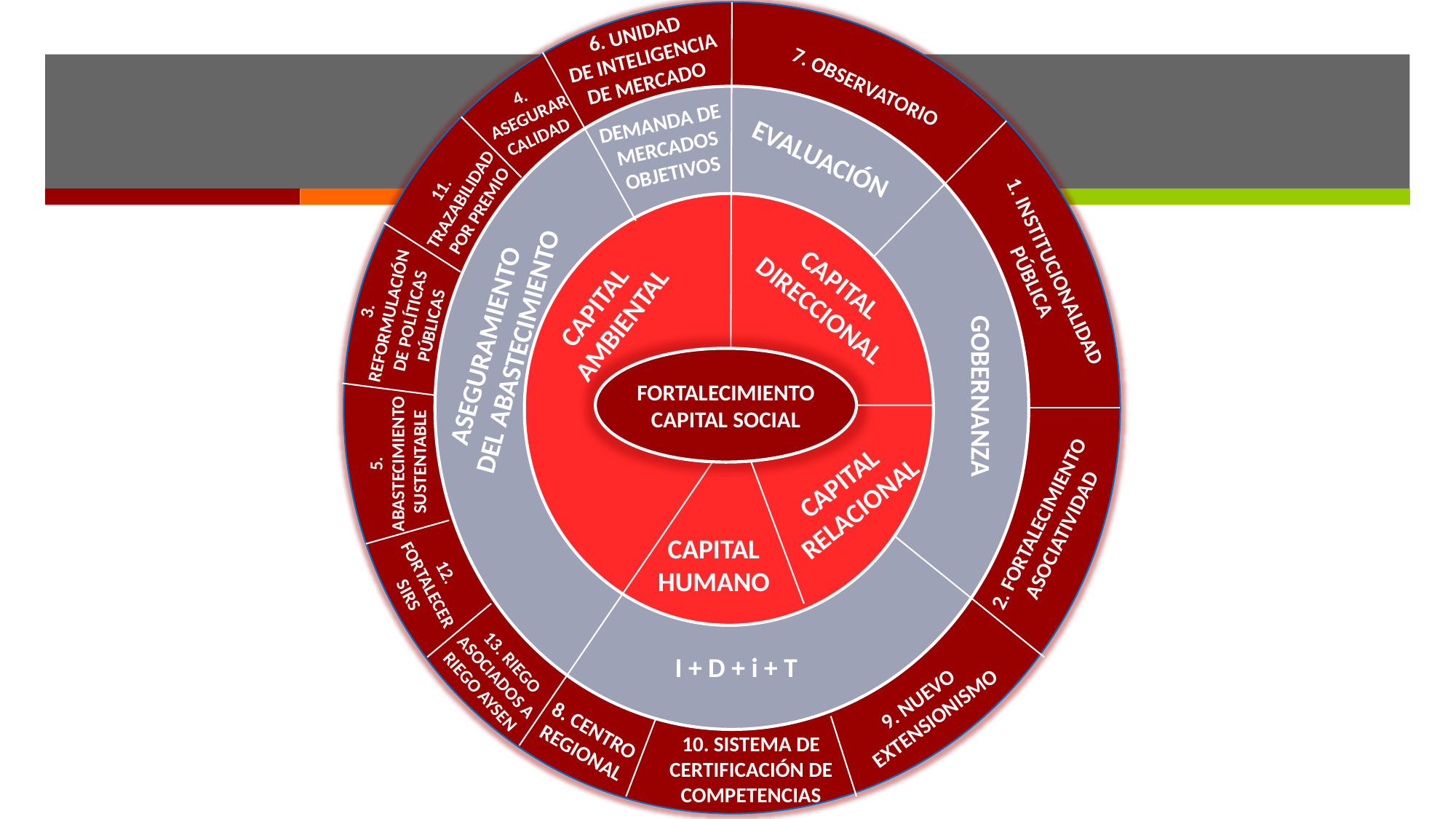

6. UNIDAD
 DE INTELIGENCIA DE MERCADO
7. OBSERVATORIO
4. ASEGURAR CALIDAD

DEMANDA DE
MERCADOS OBJETIVOS
EVALUACIÓN
11.
TRAZABILIDAD
POR PREMIO

1. INSTITUCIONALIDAD PÚBLICA
CAPITAL DIRECCIONAL
3. REFORMULACIÓN
DE POLÍTICAS PÚBLICAS
CAPITAL
AMBIENTAL
CAPITAL DIRECCIONAL
ASEGURAMIENTO
DEL ABASTECIMIENTO
FORTALECIMIENTO CAPITAL SOCIAL
GOBERNANZA
5.
ABASTECIMIENTO
SUSTENTABLE
CAPITAL RELACIONAL
2. FORTALECIMIENTO ASOCIATIVIDAD
CAPITAL HUMANO
12.
FORTALECER SIRS
13. RIEGO ASOCIADOS A RIEGO AYSEN
I + D + i + T
9. NUEVO
EXTENSIONISMO
8. CENTRO REGIONAL
10. SISTEMA DE CERTIFICACIÓN DE COMPETENCIAS